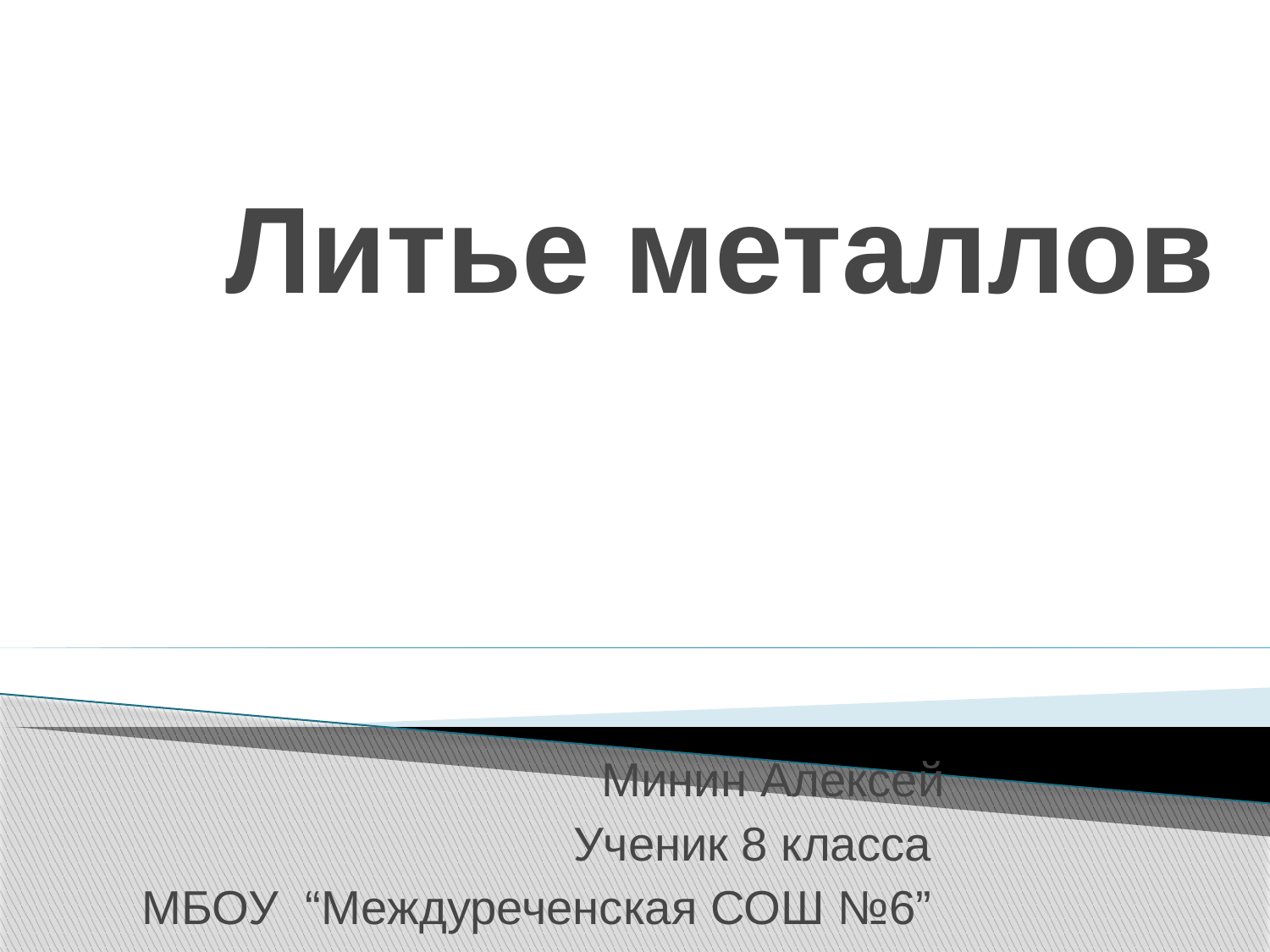

# Литье металлов
Минин Алексей
Ученик 8 класса
МБОУ  “Междуреченская СОШ №6”